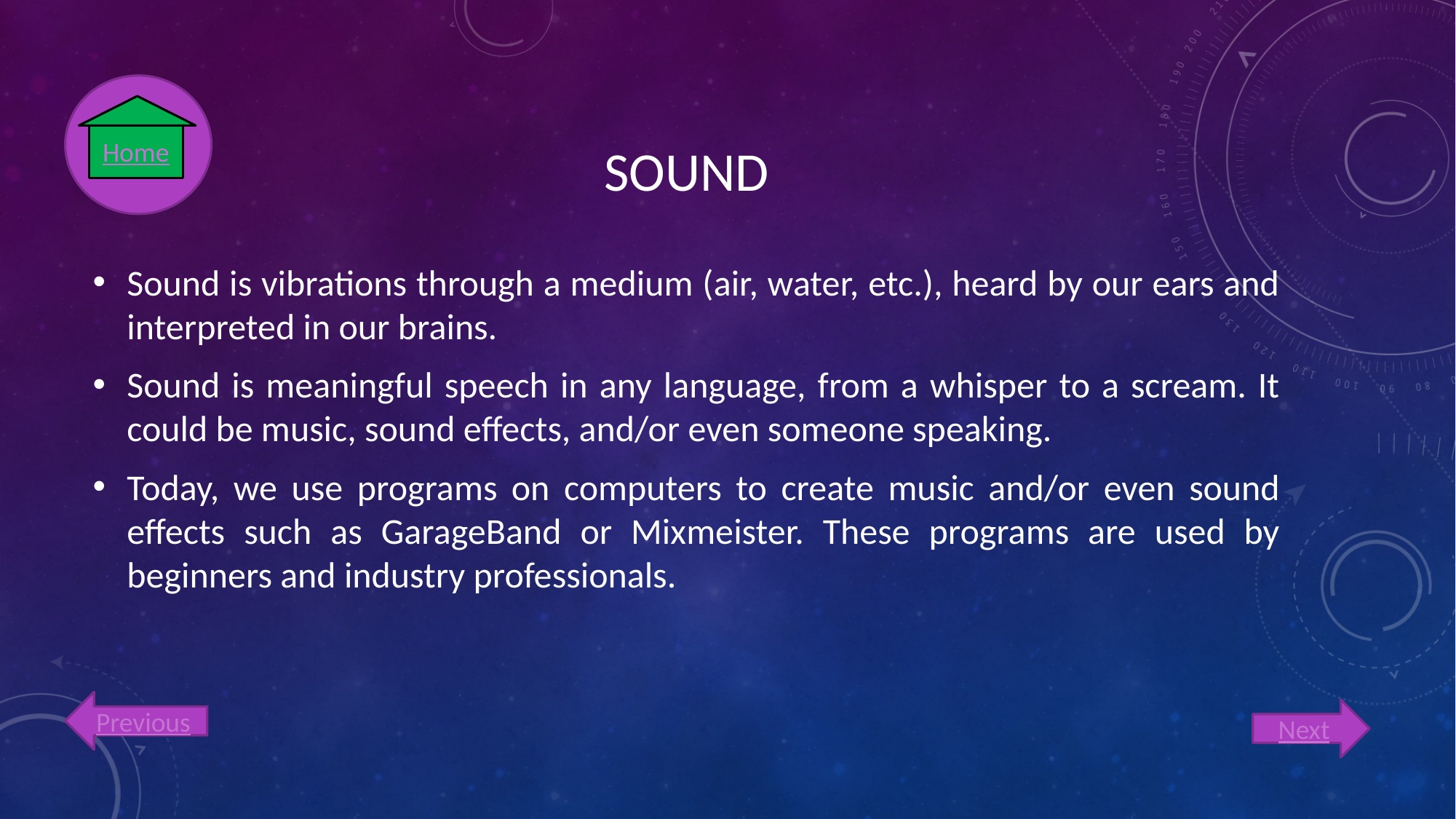

# Sound

Home
Sound is vibrations through a medium (air, water, etc.), heard by our ears and interpreted in our brains.
Sound is meaningful speech in any language, from a whisper to a scream. It could be music, sound effects, and/or even someone speaking.
Today, we use programs on computers to create music and/or even sound effects such as GarageBand or Mixmeister. These programs are used by beginners and industry professionals.

Previous
Next